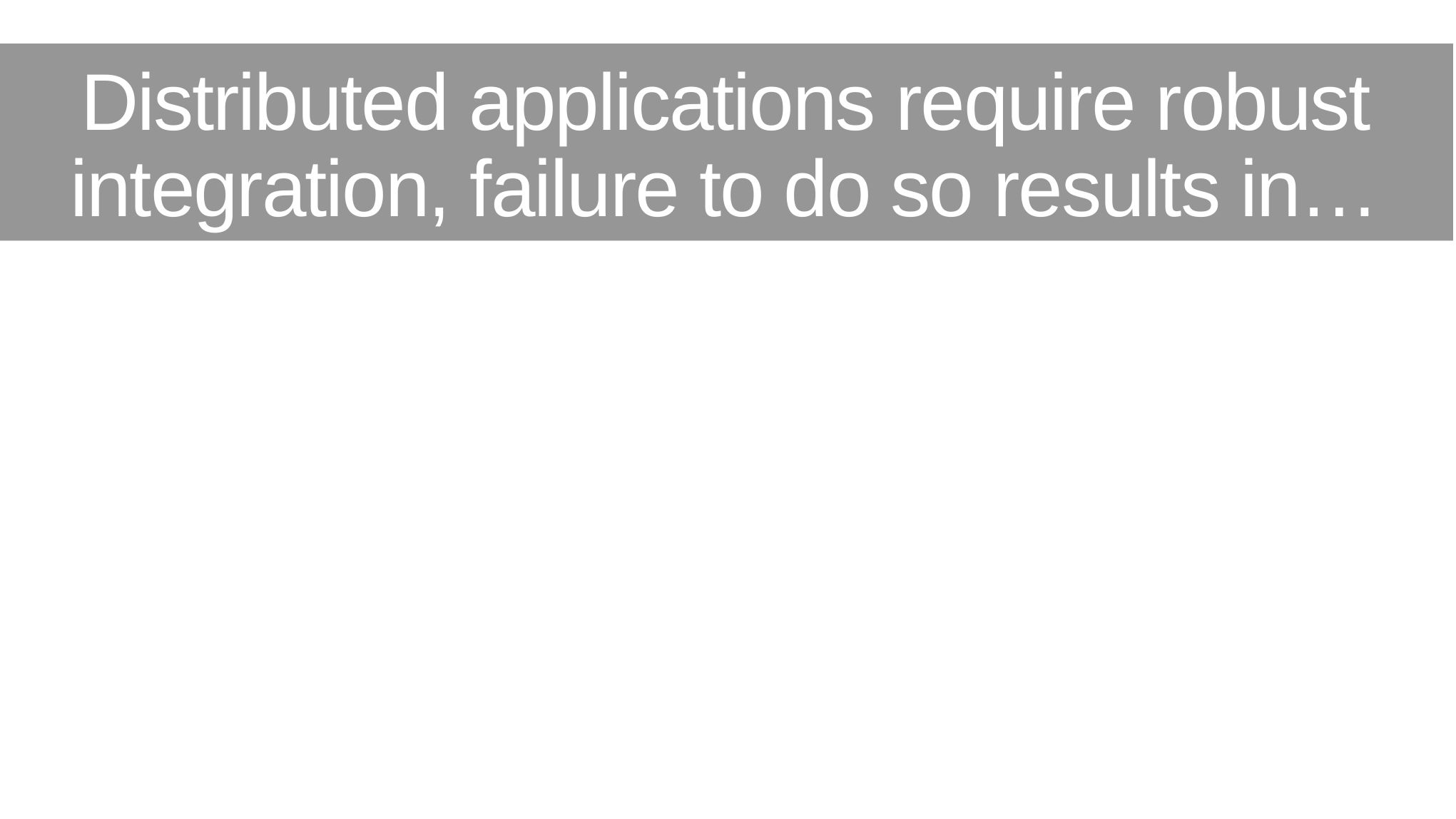

#
Distributed applications require robust integration, failure to do so results in…